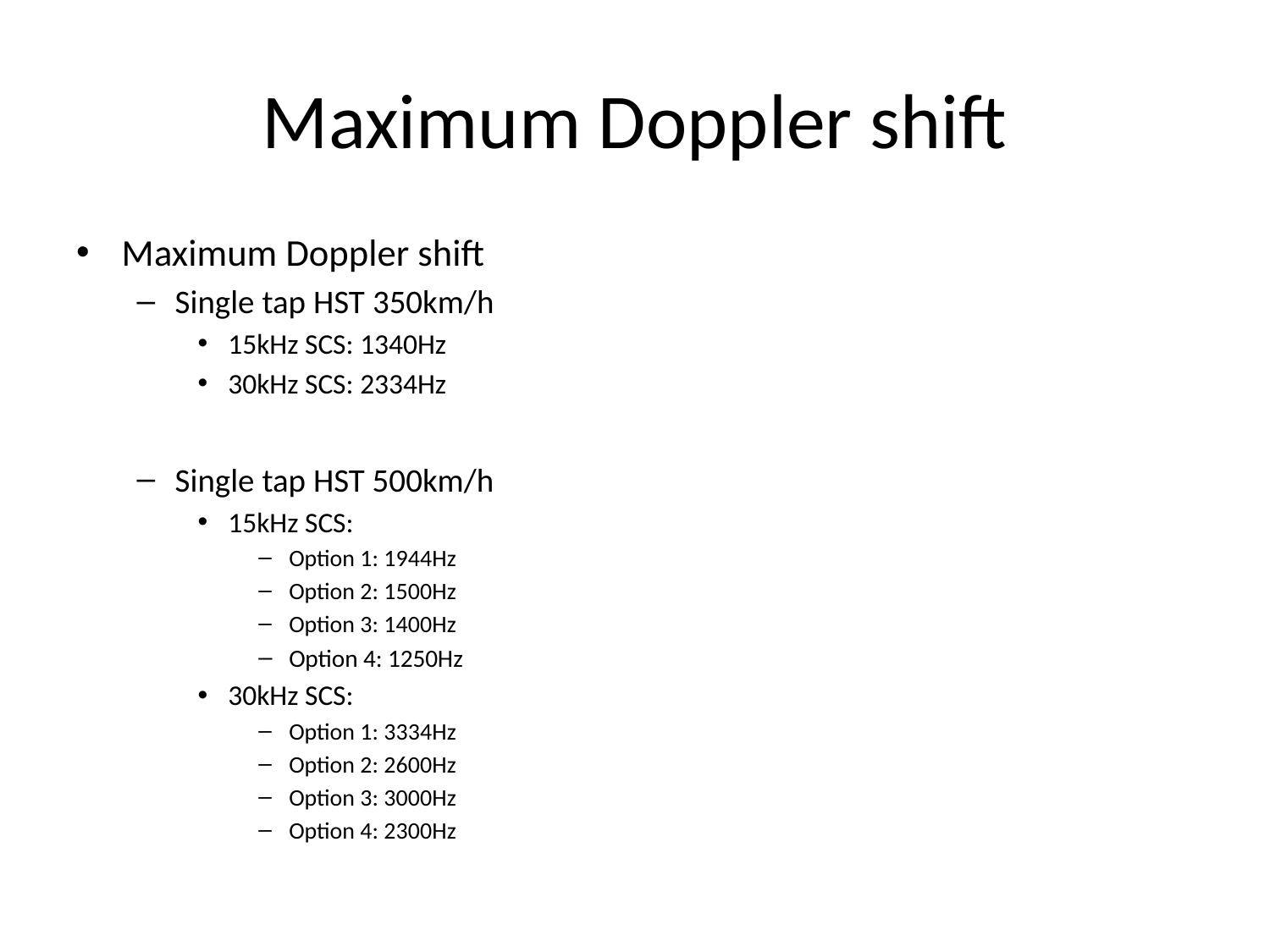

# Maximum Doppler shift
Maximum Doppler shift
Single tap HST 350km/h
15kHz SCS: 1340Hz
30kHz SCS: 2334Hz

Single tap HST 500km/h
15kHz SCS:
Option 1: 1944Hz
Option 2: 1500Hz
Option 3: 1400Hz
Option 4: 1250Hz
30kHz SCS:
Option 1: 3334Hz
Option 2: 2600Hz
Option 3: 3000Hz
Option 4: 2300Hz